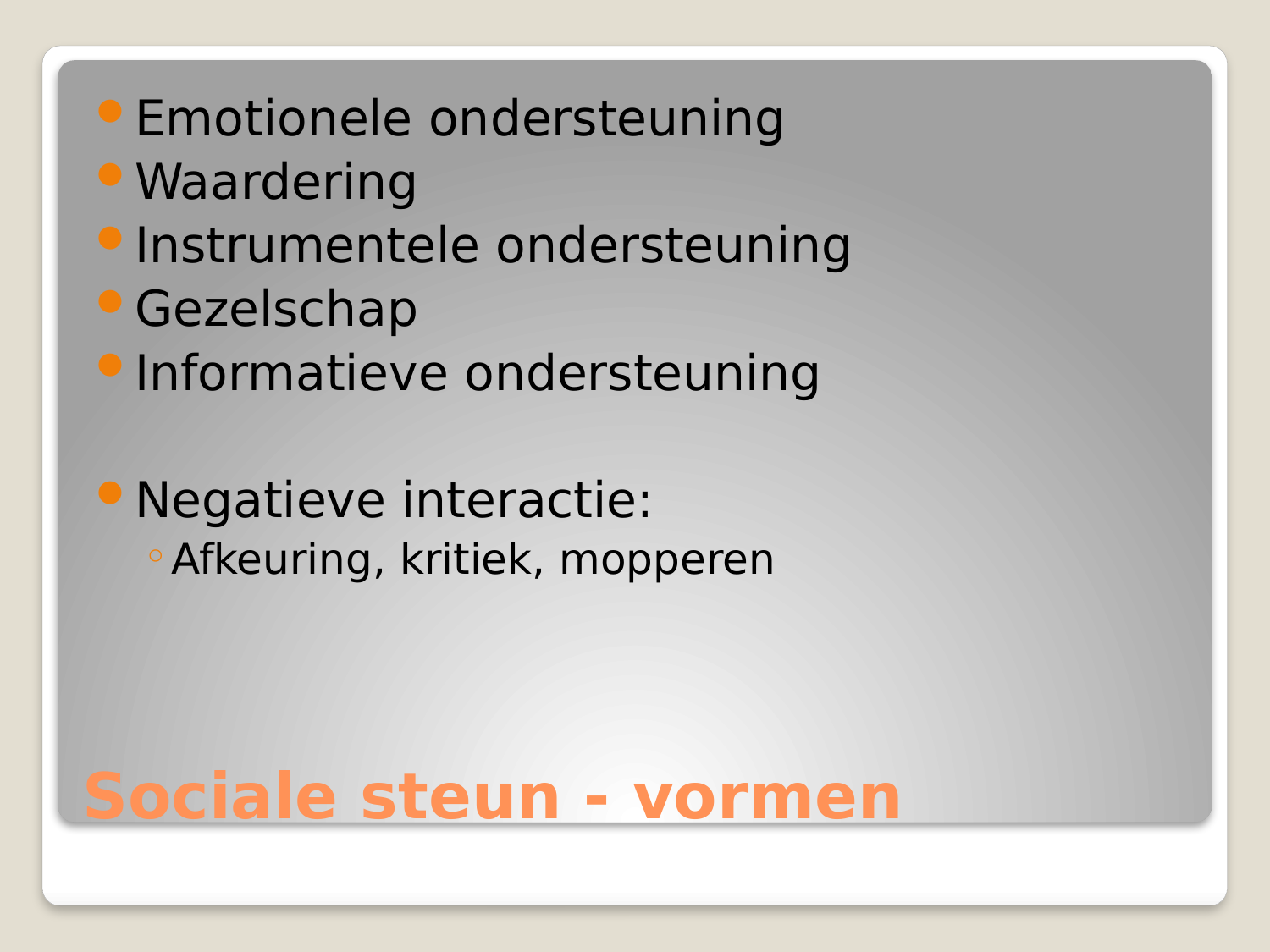

Emotionele ondersteuning
Waardering
Instrumentele ondersteuning
Gezelschap
Informatieve ondersteuning

Negatieve interactie:
Afkeuring, kritiek, mopperen
# Sociale steun - vormen